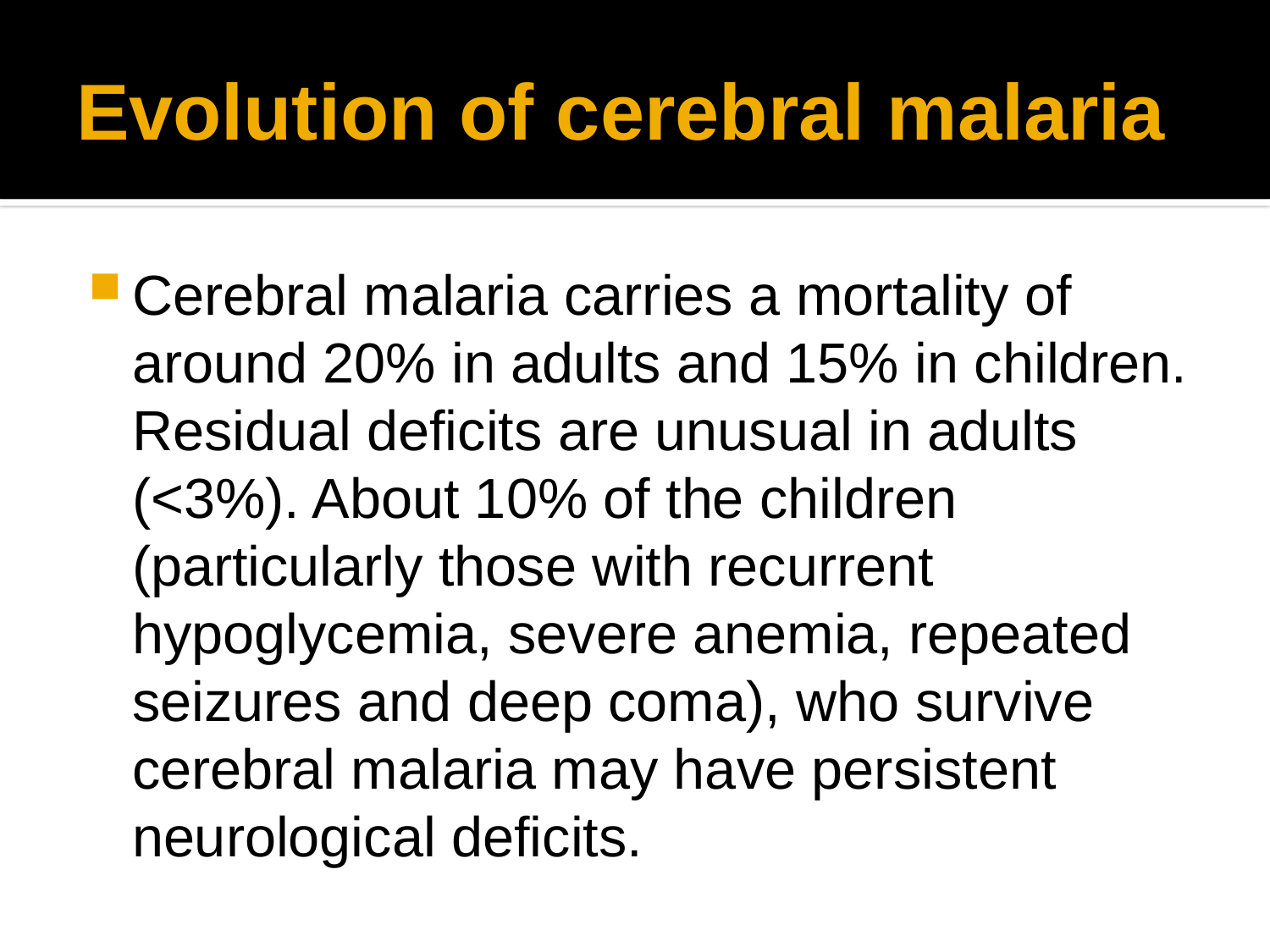

# Evolution of cerebral malaria
Cerebral malaria carries a mortality of around 20% in adults and 15% in children. Residual deficits are unusual in adults (<3%). About 10% of the children (particularly those with recurrent hypoglycemia, severe anemia, repeated seizures and deep coma), who survive cerebral malaria may have persistent  neurological deficits.